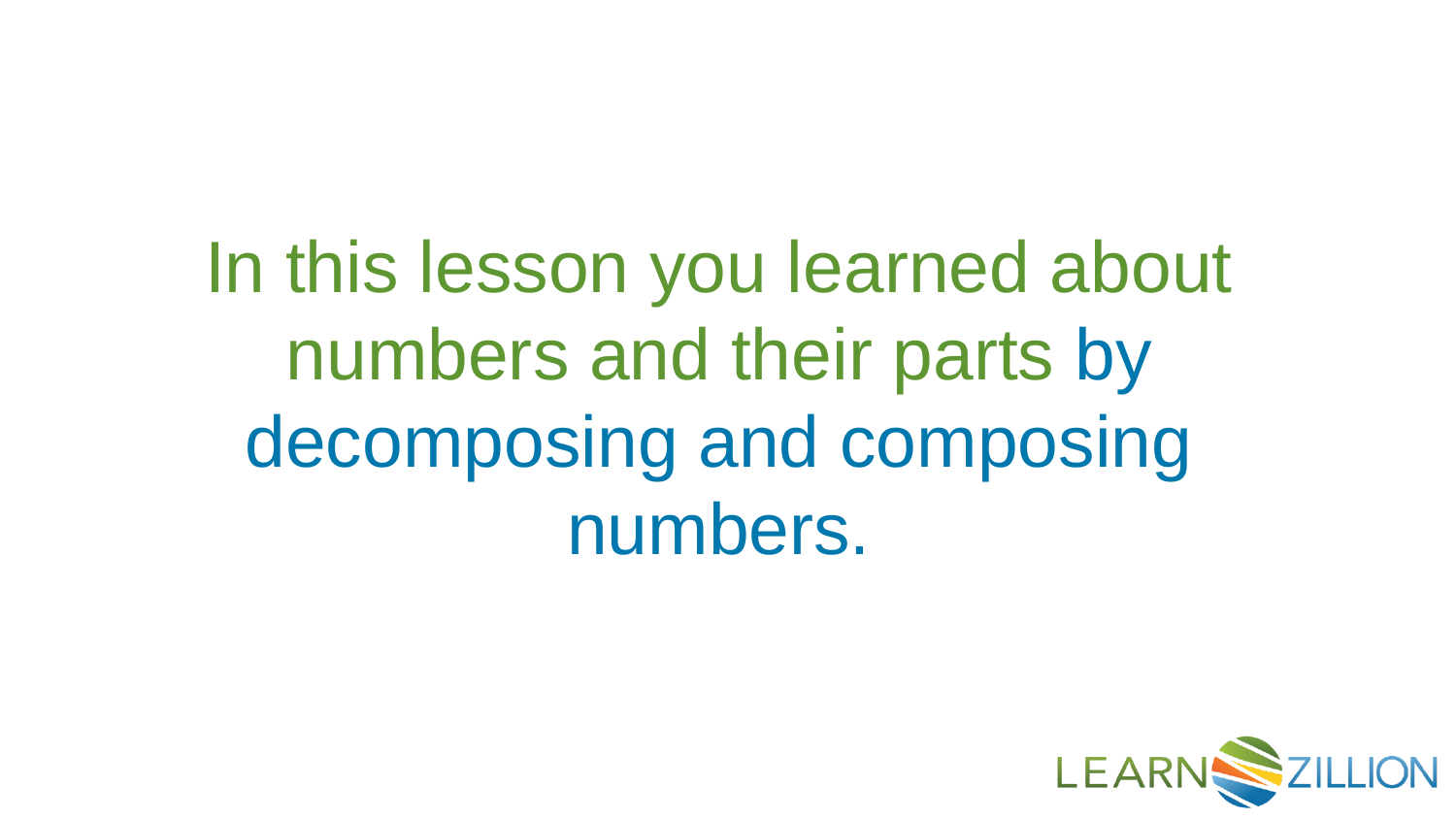

In this lesson you learned about numbers and their parts by decomposing and composing numbers.